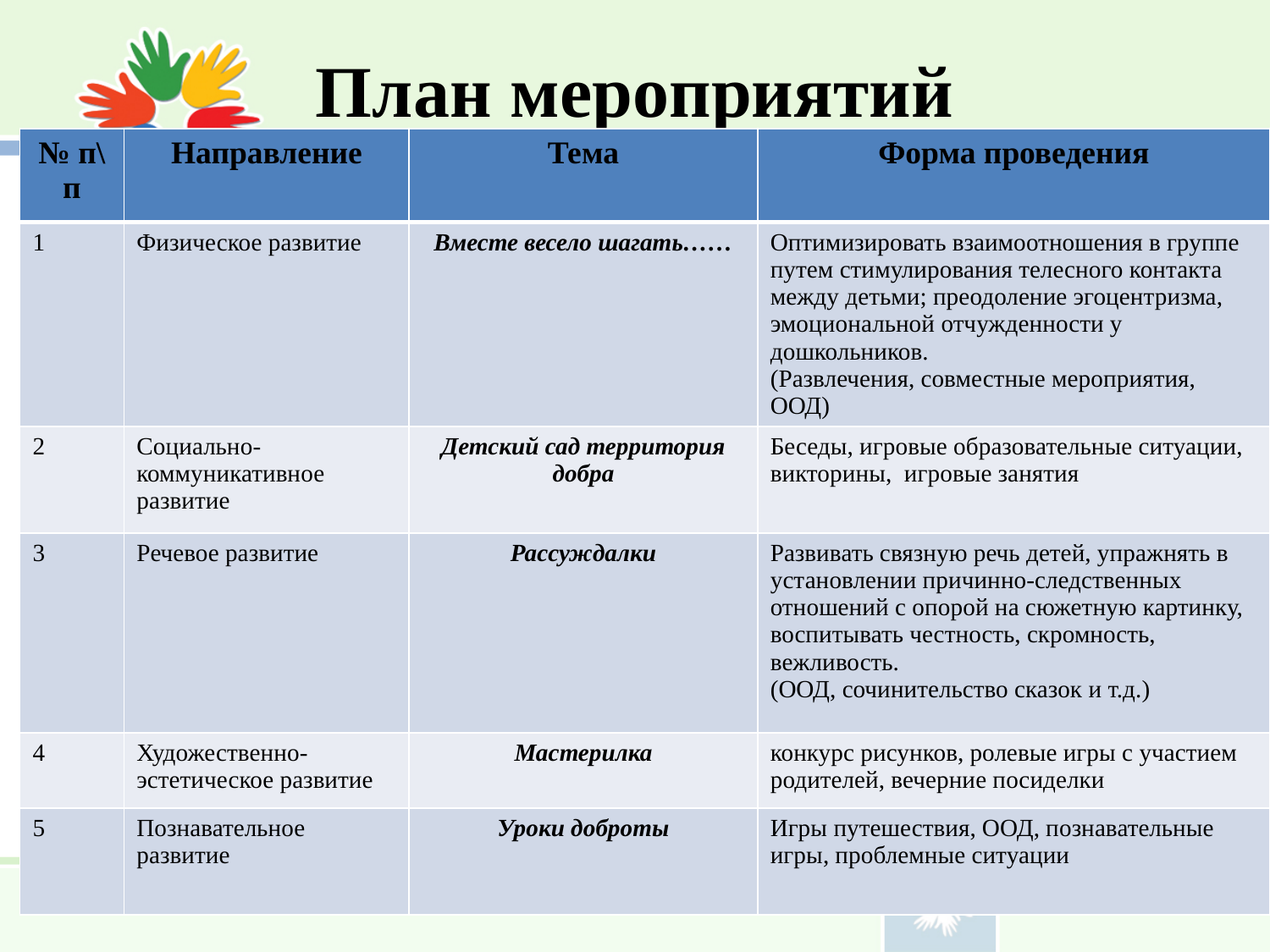

# План мероприятий
| № п\п | Направление | Тема | Форма проведения |
| --- | --- | --- | --- |
| 1 | Физическое развитие | Вместе весело шагать…… | Оптимизировать взаимоотношения в группе путем стимулирования телесного контакта между детьми; преодоление эгоцентризма, эмоциональной отчужденности у дошкольников. (Развлечения, совместные мероприятия, ООД) |
| 2 | Социально- коммуникативное развитие | Детский сад территория добра | Беседы, игровые образовательные ситуации, викторины, игровые занятия |
| 3 | Речевое развитие | Рассуждалки | Развивать связную речь детей, упражнять в установлении причинно-следственных отношений с опорой на сюжетную картинку, воспитывать честность, скромность, вежливость. (ООД, сочинительство сказок и т.д.) |
| 4 | Художественно- эстетическое развитие | Мастерилка | конкурс рисунков, ролевые игры с участием родителей, вечерние посиделки |
| 5 | Познавательное развитие | Уроки доброты | Игры путешествия, ООД, познавательные игры, проблемные ситуации |